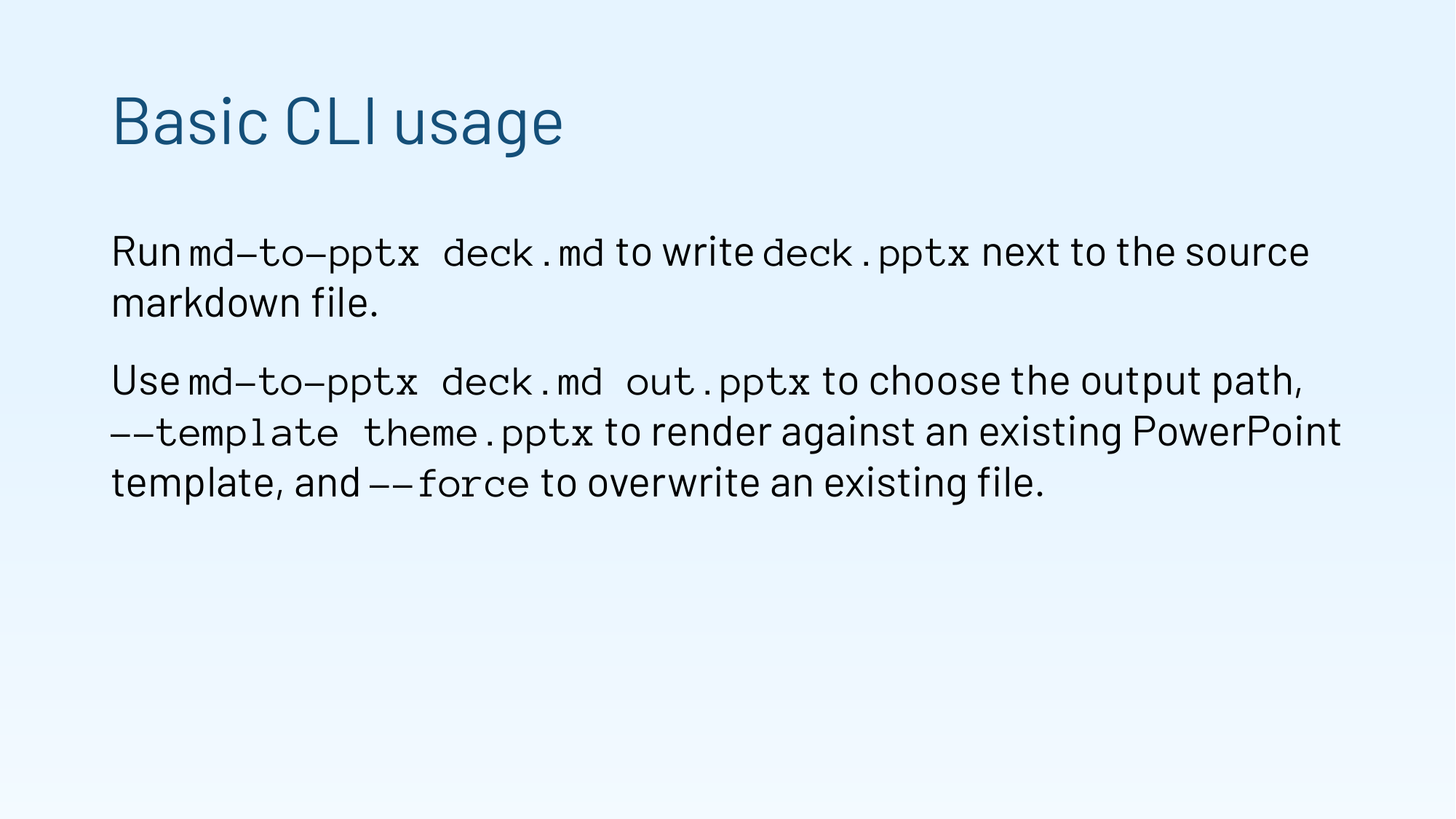

# Basic CLI usage
Run md-to-pptx deck.md to write deck.pptx next to the source markdown file.
Use md-to-pptx deck.md out.pptx to choose the output path, --template theme.pptx to render against an existing PowerPoint template, and --force to overwrite an existing file.